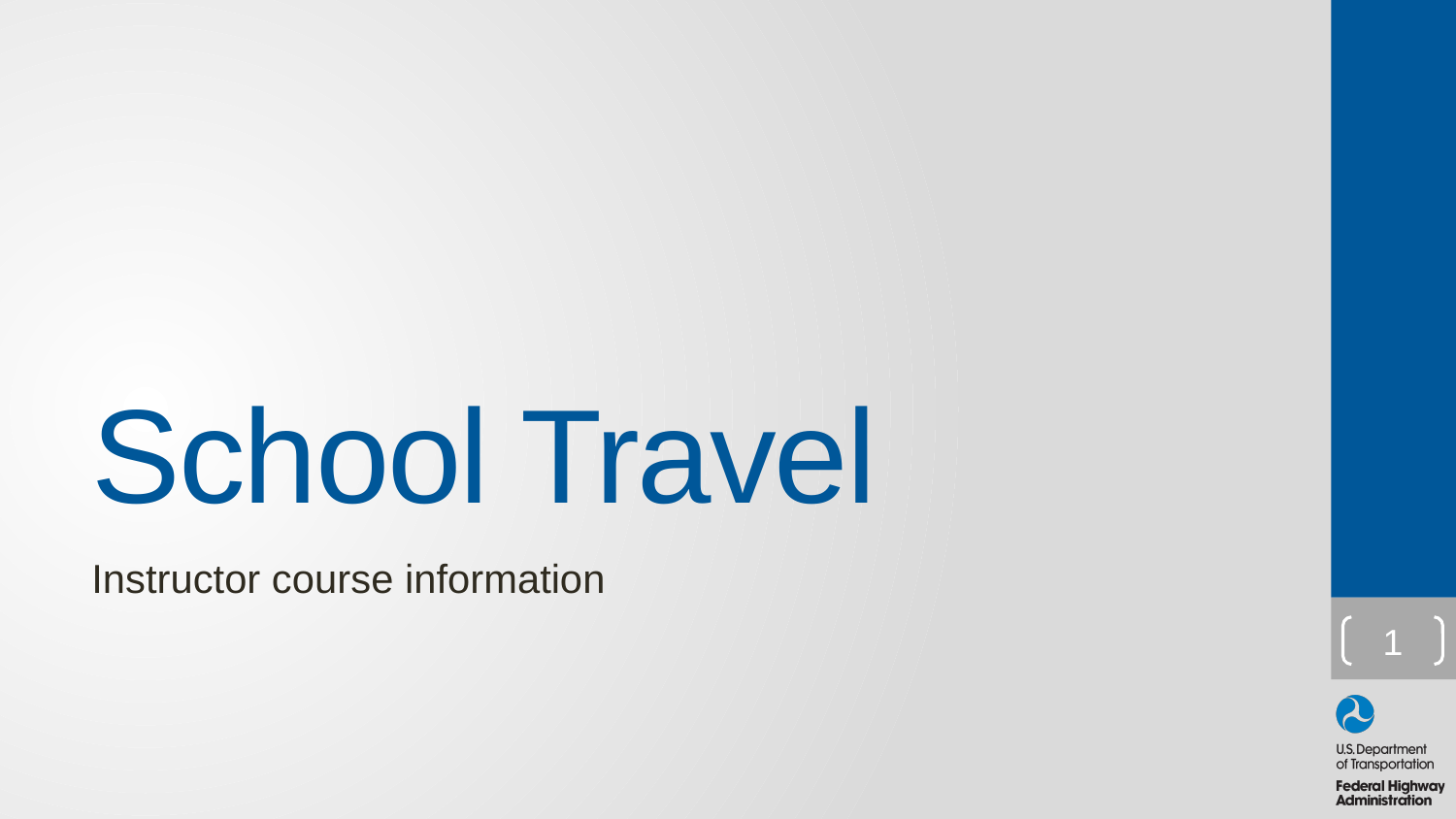

# School Travel
Instructor course information
1